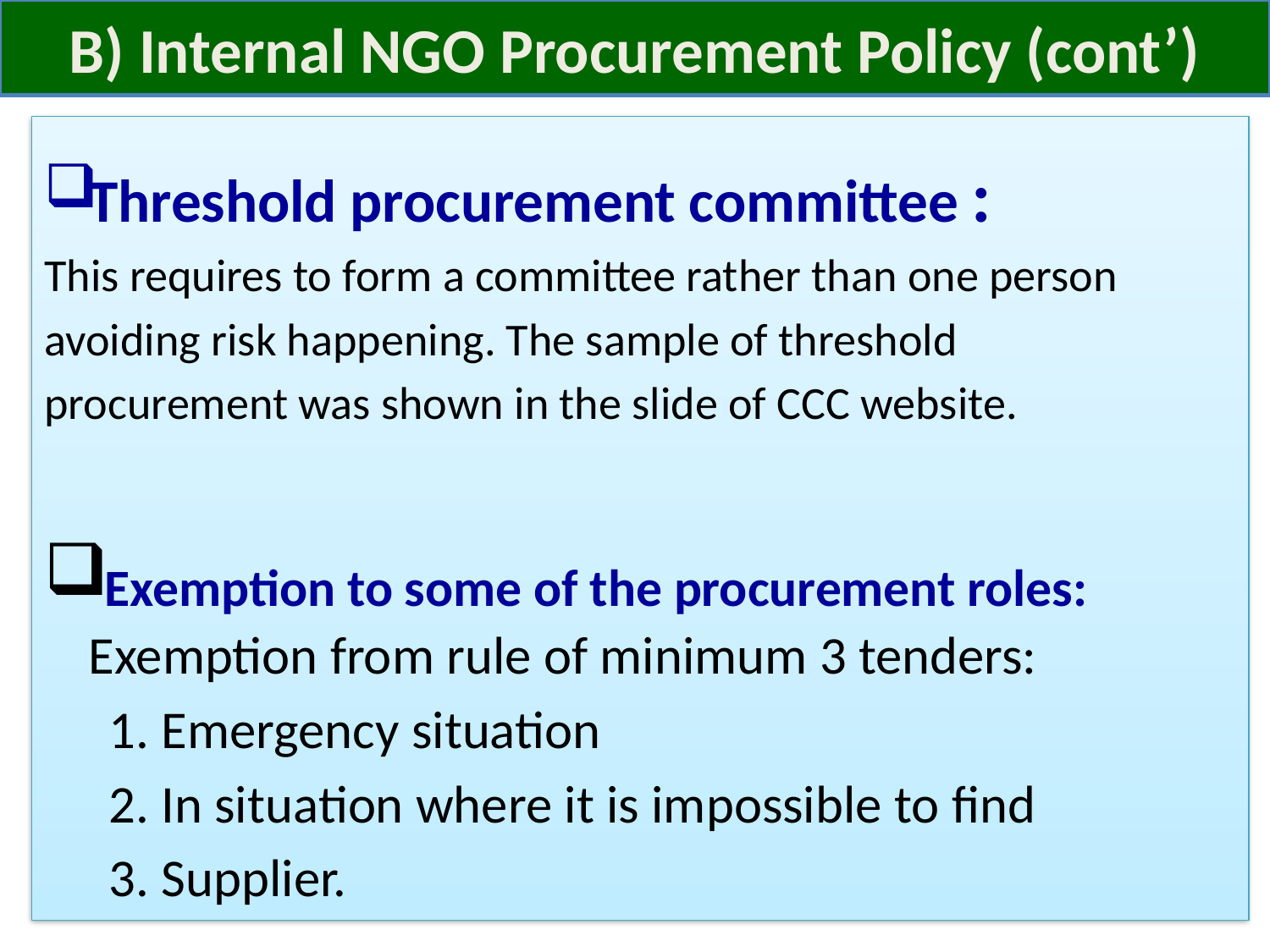

# B) Internal NGO Procurement Policy (cont’)

Threshold procurement committee :
This requires to form a committee rather than one person
avoiding risk happening. The sample of threshold
procurement was shown in the slide of CCC website.

 Exemption to some of the procurement roles: Exemption from rule of minimum 3 tenders:
    	1. Emergency situation
	2. In situation where it is impossible to find
	3. Supplier.